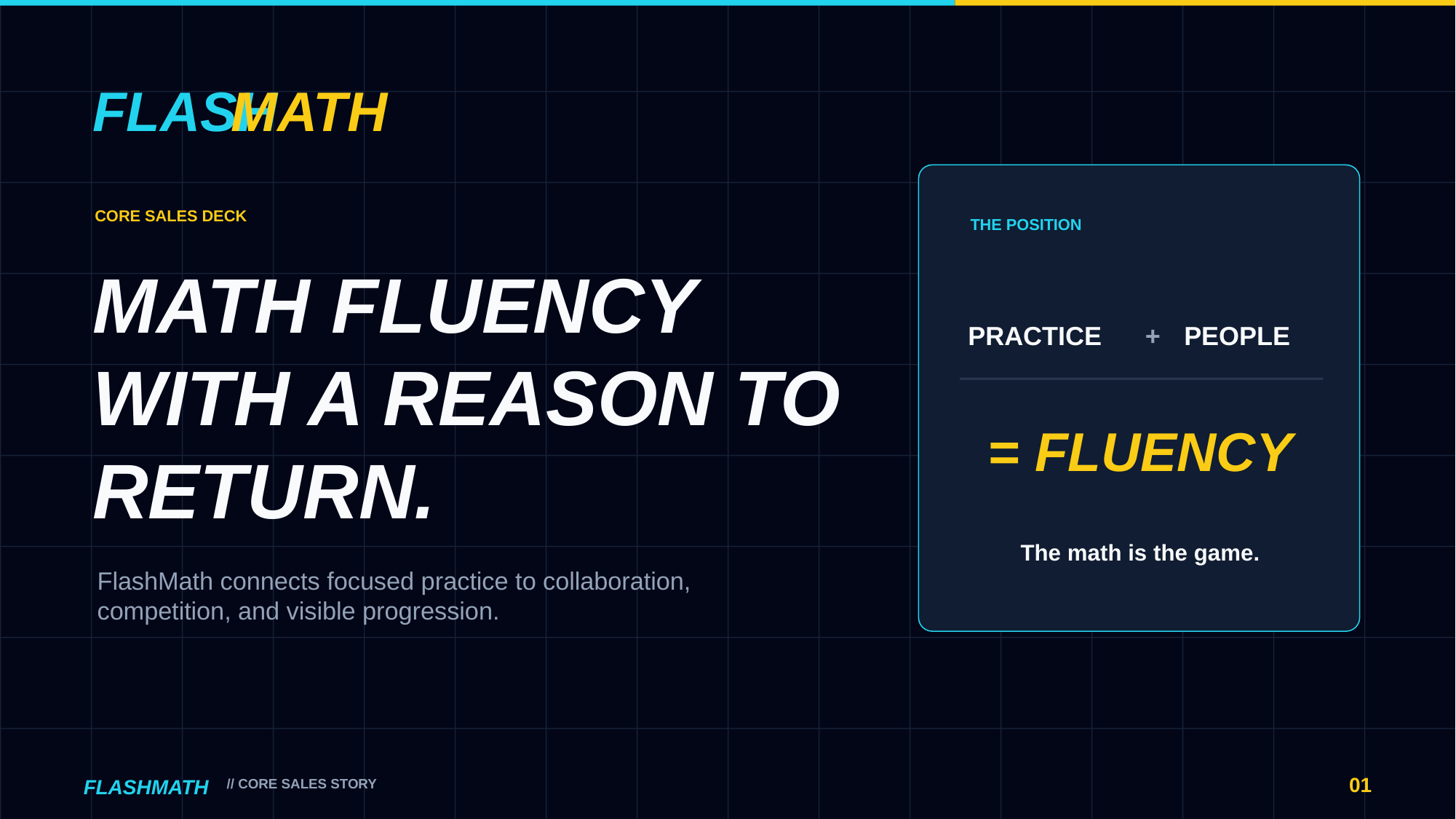

FLASH
MATH

CORE SALES DECK
THE POSITION
MATH FLUENCY
WITH A REASON TO RETURN.

PRACTICE
+
PEOPLE

= FLUENCY

The math is the game.

FlashMath connects focused practice to collaboration, competition, and visible progression.

01
FLASHMATH
// CORE SALES STORY